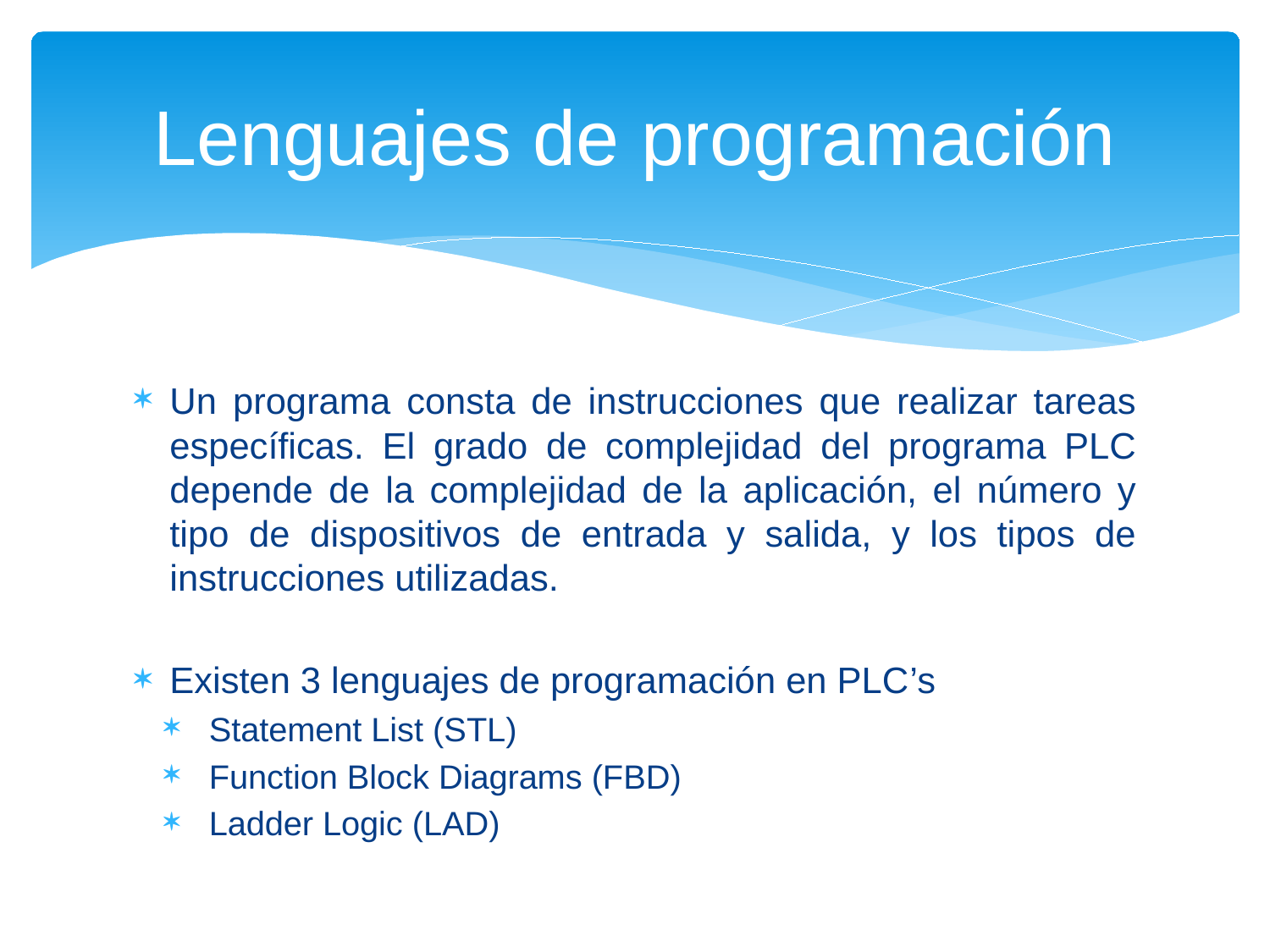

# Lenguajes de programación
Un programa consta de instrucciones que realizar tareas específicas. El grado de complejidad del programa PLC depende de la complejidad de la aplicación, el número y tipo de dispositivos de entrada y salida, y los tipos de instrucciones utilizadas.

Existen 3 lenguajes de programación en PLC’s
Statement List (STL)
Function Block Diagrams (FBD)
Ladder Logic (LAD)